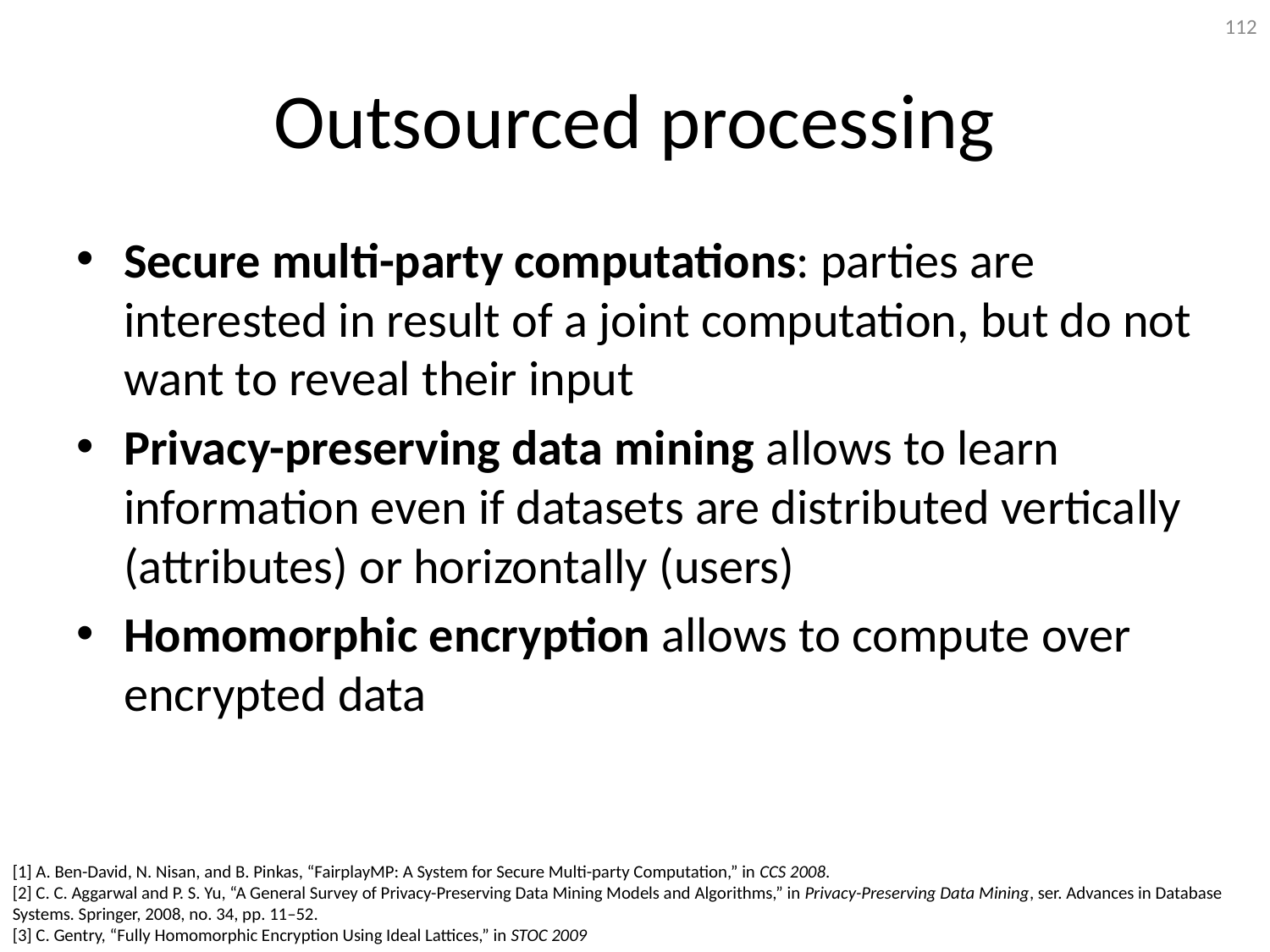

112
# Outsourced processing
Secure multi-party computations: parties are interested in result of a joint computation, but do not want to reveal their input
Privacy-preserving data mining allows to learn information even if datasets are distributed vertically (attributes) or horizontally (users)
Homomorphic encryption allows to compute over encrypted data
[1] A. Ben-David, N. Nisan, and B. Pinkas, “FairplayMP: A System for Secure Multi-party Computation,” in CCS 2008.
[2] C. C. Aggarwal and P. S. Yu, “A General Survey of Privacy-Preserving Data Mining Models and Algorithms,” in Privacy-Preserving Data Mining, ser. Advances in Database Systems. Springer, 2008, no. 34, pp. 11–52.
[3] C. Gentry, “Fully Homomorphic Encryption Using Ideal Lattices,” in STOC 2009